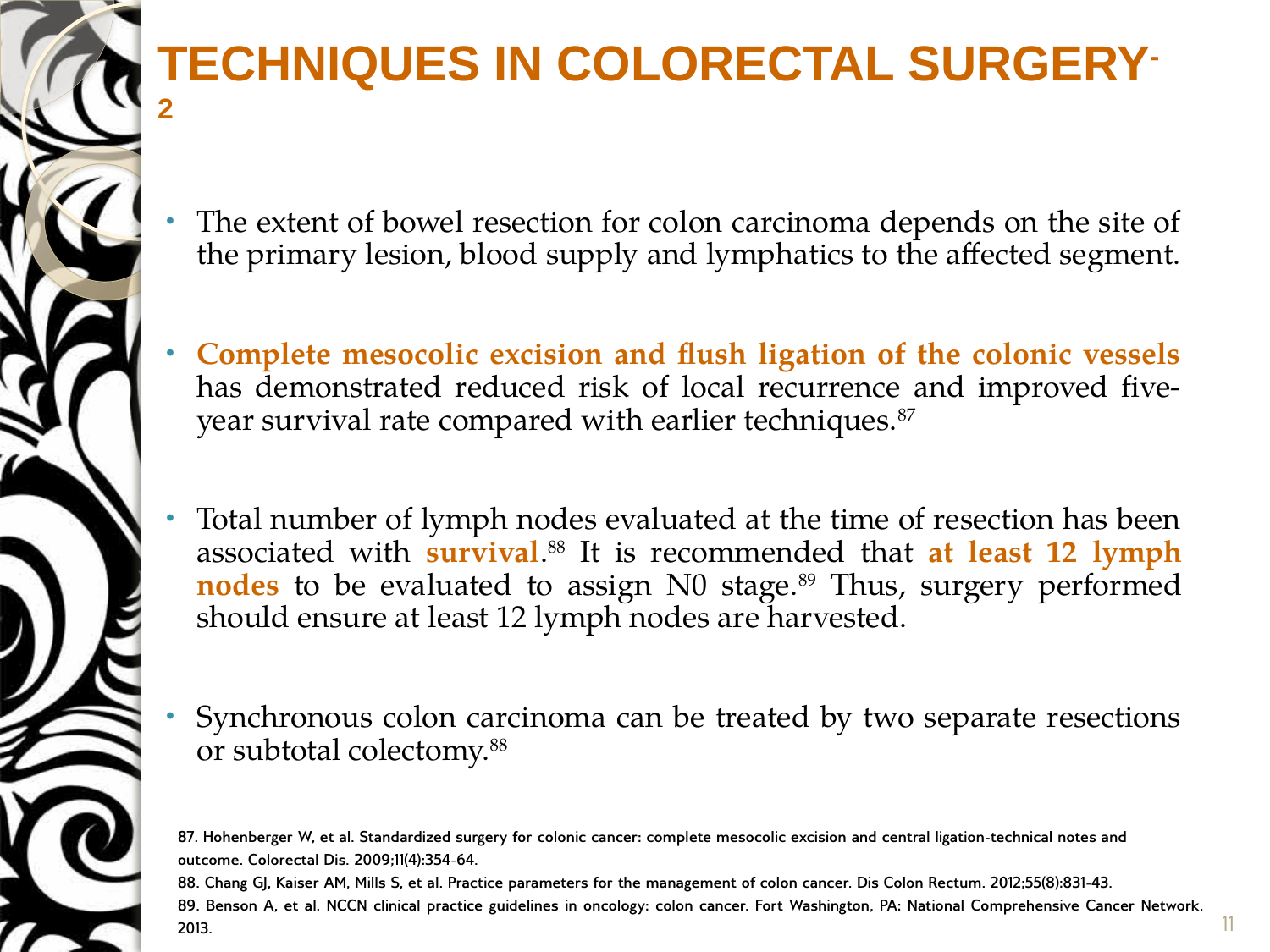

# TECHNIQUES IN COLORECTAL SURGERY-2

The extent of bowel resection for colon carcinoma depends on the site of the primary lesion, blood supply and lymphatics to the affected segment.

Complete mesocolic excision and flush ligation of the colonic vessels has demonstrated reduced risk of local recurrence and improved five-year survival rate compared with earlier techniques.87

Total number of lymph nodes evaluated at the time of resection has been associated with survival.88 It is recommended that at least 12 lymph nodes to be evaluated to assign N0 stage.89 Thus, surgery performed should ensure at least 12 lymph nodes are harvested.

Synchronous colon carcinoma can be treated by two separate resections or subtotal colectomy.88
87. Hohenberger W, et al. Standardized surgery for colonic cancer: complete mesocolic excision and central ligation-technical notes and
outcome. Colorectal Dis. 2009;11(4):354-64.
88. Chang GJ, Kaiser AM, Mills S, et al. Practice parameters for the management of colon cancer. Dis Colon Rectum. 2012;55(8):831-43.
89. Benson A, et al. NCCN clinical practice guidelines in oncology: colon cancer. Fort Washington, PA: National Comprehensive Cancer Network. 2013.
11